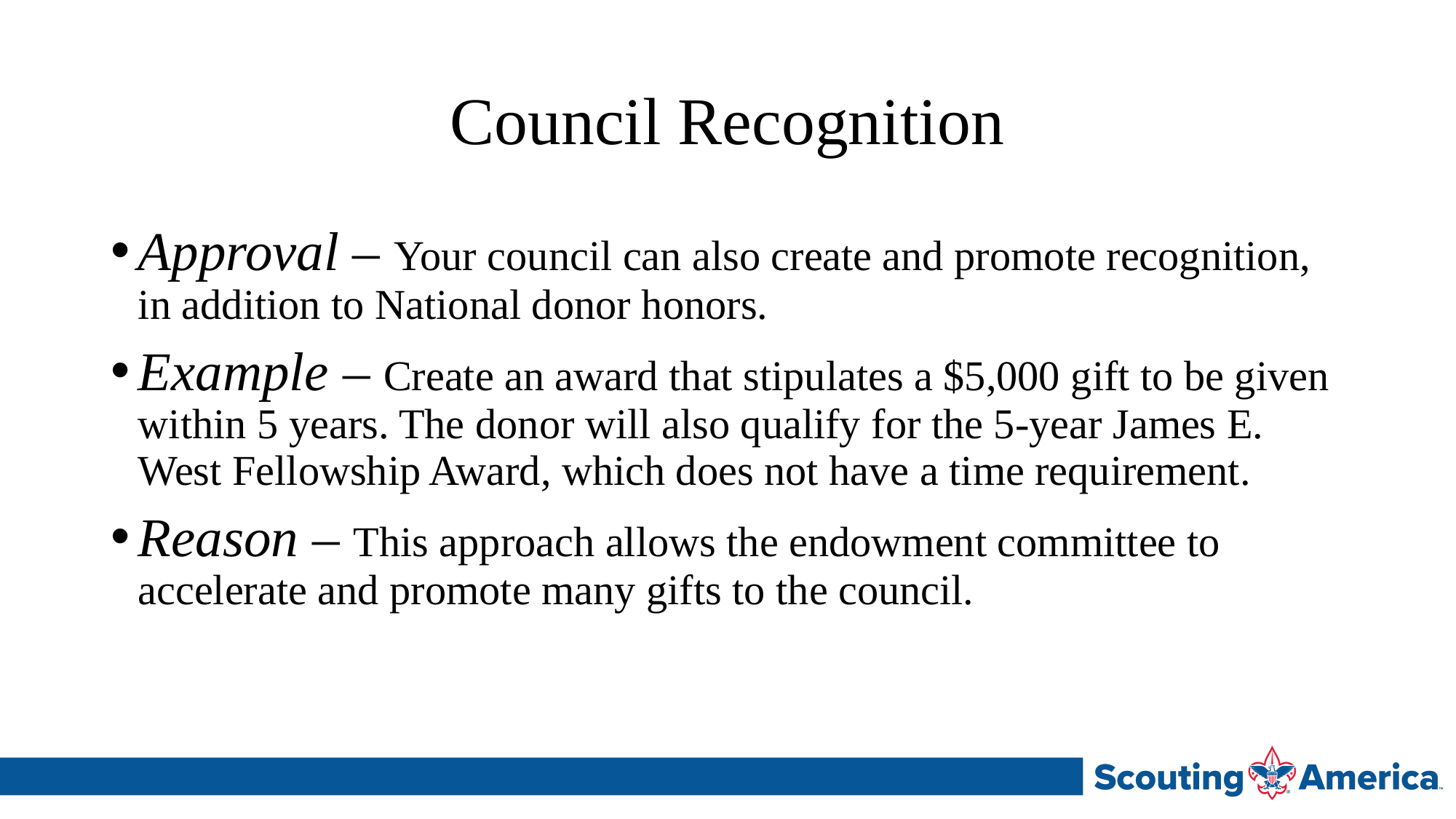

# Council Recognition
Approval – Your council can also create and promote recognition, in addition to National donor honors.
Example – Create an award that stipulates a $5,000 gift to be given within 5 years. The donor will also qualify for the 5-year James E. West Fellowship Award, which does not have a time requirement.
Reason – This approach allows the endowment committee to accelerate and promote many gifts to the council.